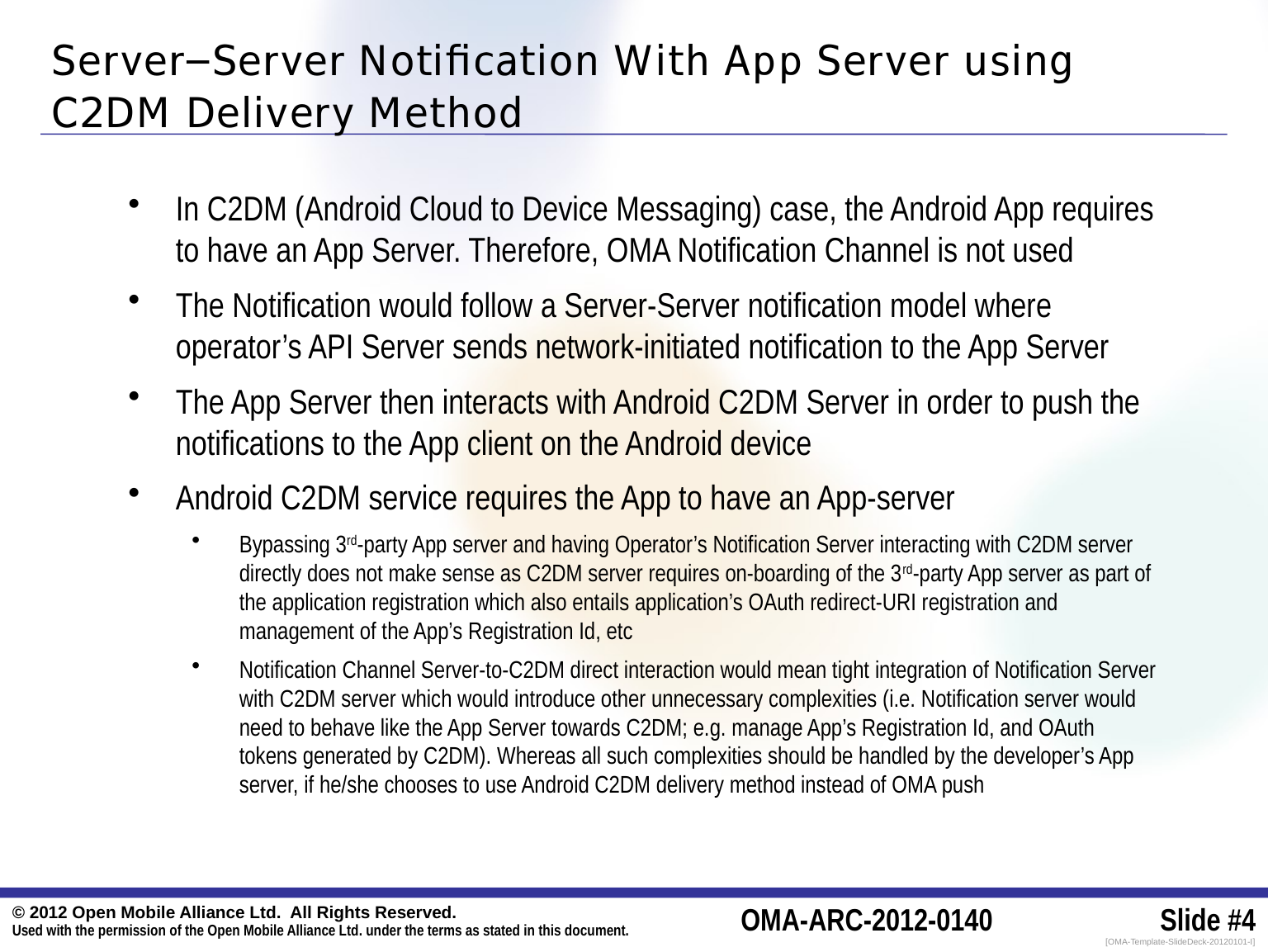

Server–Server Notification With App Server using C2DM Delivery Method
In C2DM (Android Cloud to Device Messaging) case, the Android App requires to have an App Server. Therefore, OMA Notification Channel is not used
The Notification would follow a Server-Server notification model where operator’s API Server sends network-initiated notification to the App Server
The App Server then interacts with Android C2DM Server in order to push the notifications to the App client on the Android device
Android C2DM service requires the App to have an App-server
Bypassing 3rd-party App server and having Operator’s Notification Server interacting with C2DM server directly does not make sense as C2DM server requires on-boarding of the 3rd-party App server as part of the application registration which also entails application’s OAuth redirect-URI registration and management of the App’s Registration Id, etc
Notification Channel Server-to-C2DM direct interaction would mean tight integration of Notification Server with C2DM server which would introduce other unnecessary complexities (i.e. Notification server would need to behave like the App Server towards C2DM; e.g. manage App’s Registration Id, and OAuth tokens generated by C2DM). Whereas all such complexities should be handled by the developer’s App server, if he/she chooses to use Android C2DM delivery method instead of OMA push